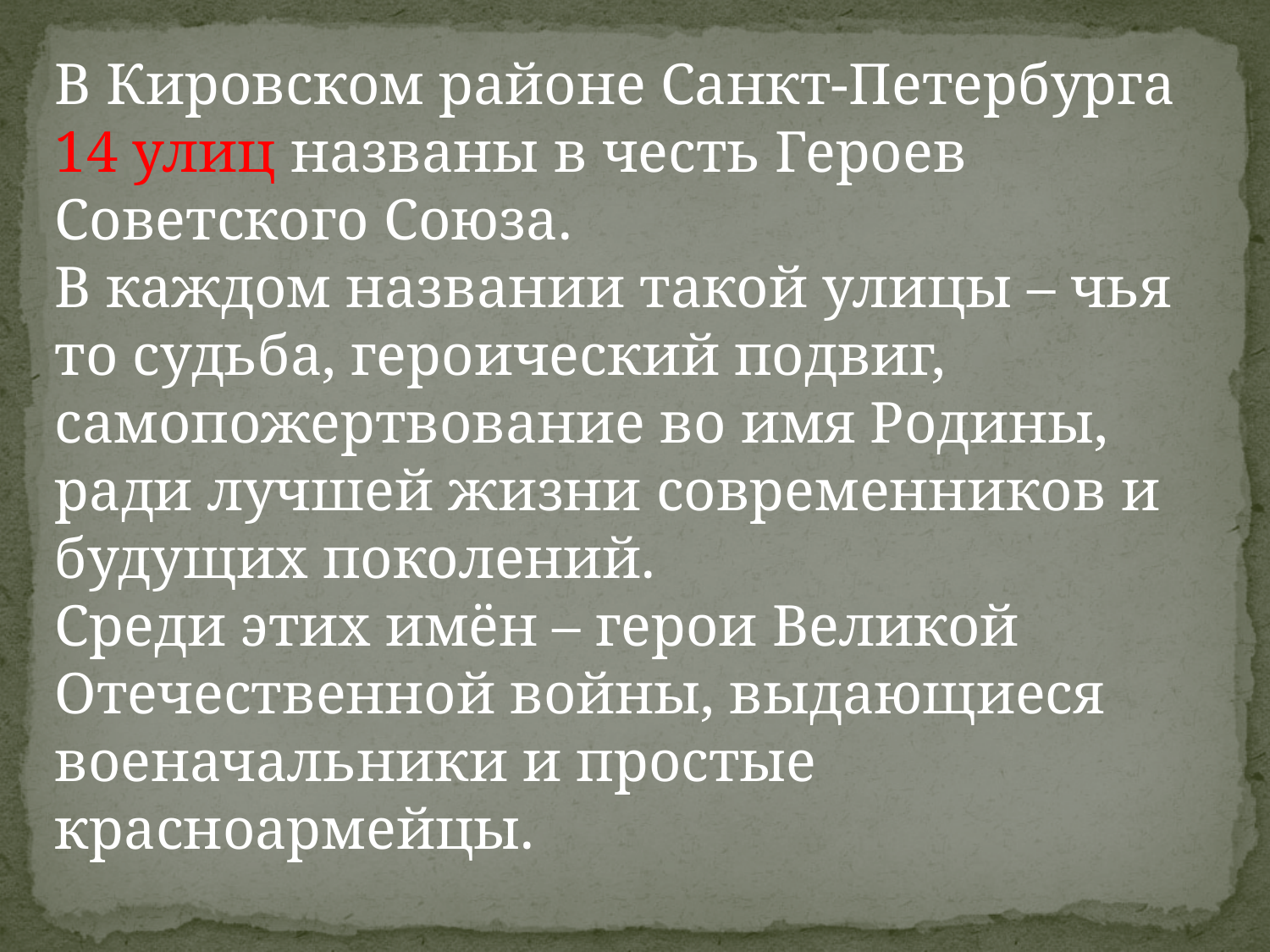

В Кировском районе Санкт-Петербурга
14 улиц названы в честь Героев Советского Союза.
В каждом названии такой улицы – чья то судьба, героический подвиг, самопожертвование во имя Родины, ради лучшей жизни современников и будущих поколений.
Среди этих имён – герои Великой Отечественной войны, выдающиеся военачальники и простые красноармейцы.